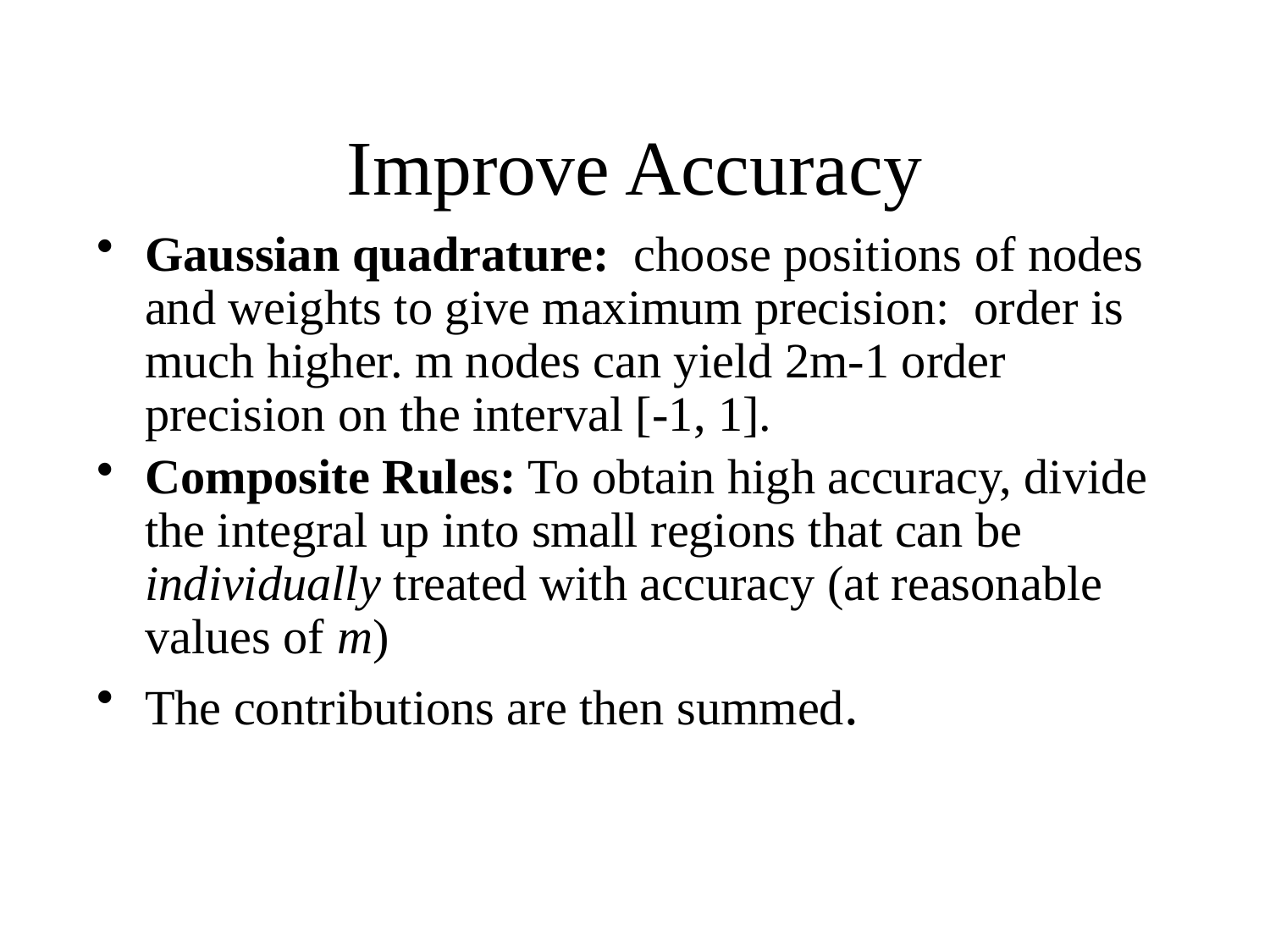

# Improve Accuracy
Gaussian quadrature:  choose positions of nodes and weights to give maximum precision:  order is much higher. m nodes can yield 2m-1 order precision on the interval [-1, 1].
Composite Rules: To obtain high accuracy, divide the integral up into small regions that can be individually treated with accuracy (at reasonable values of m)
The contributions are then summed.